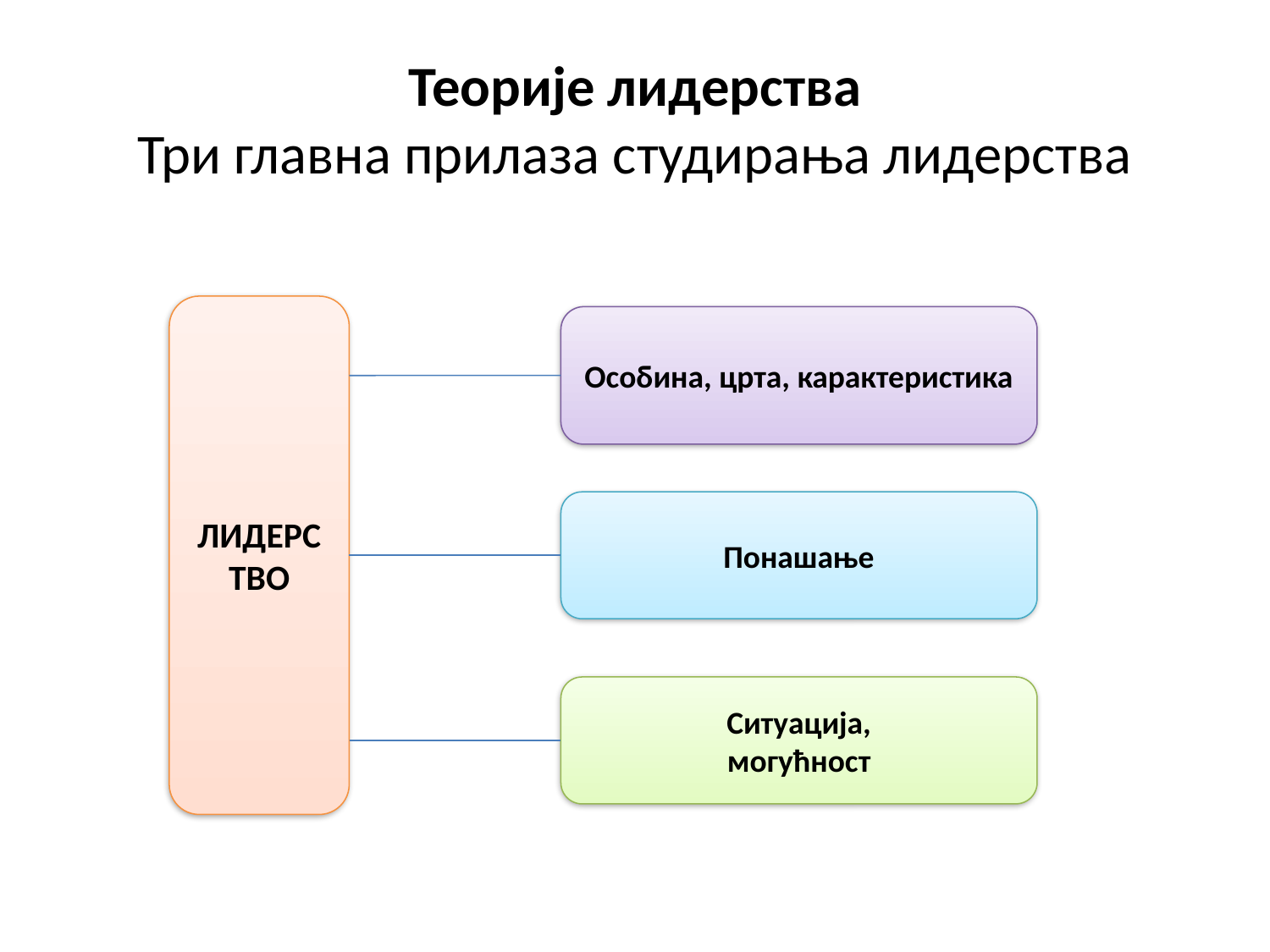

# Теорије лидерства Три главна прилаза студирања лидерства
ЛИДЕРСТВО
Особина, црта, карактеристика
Понашање
Ситуација,
могућност